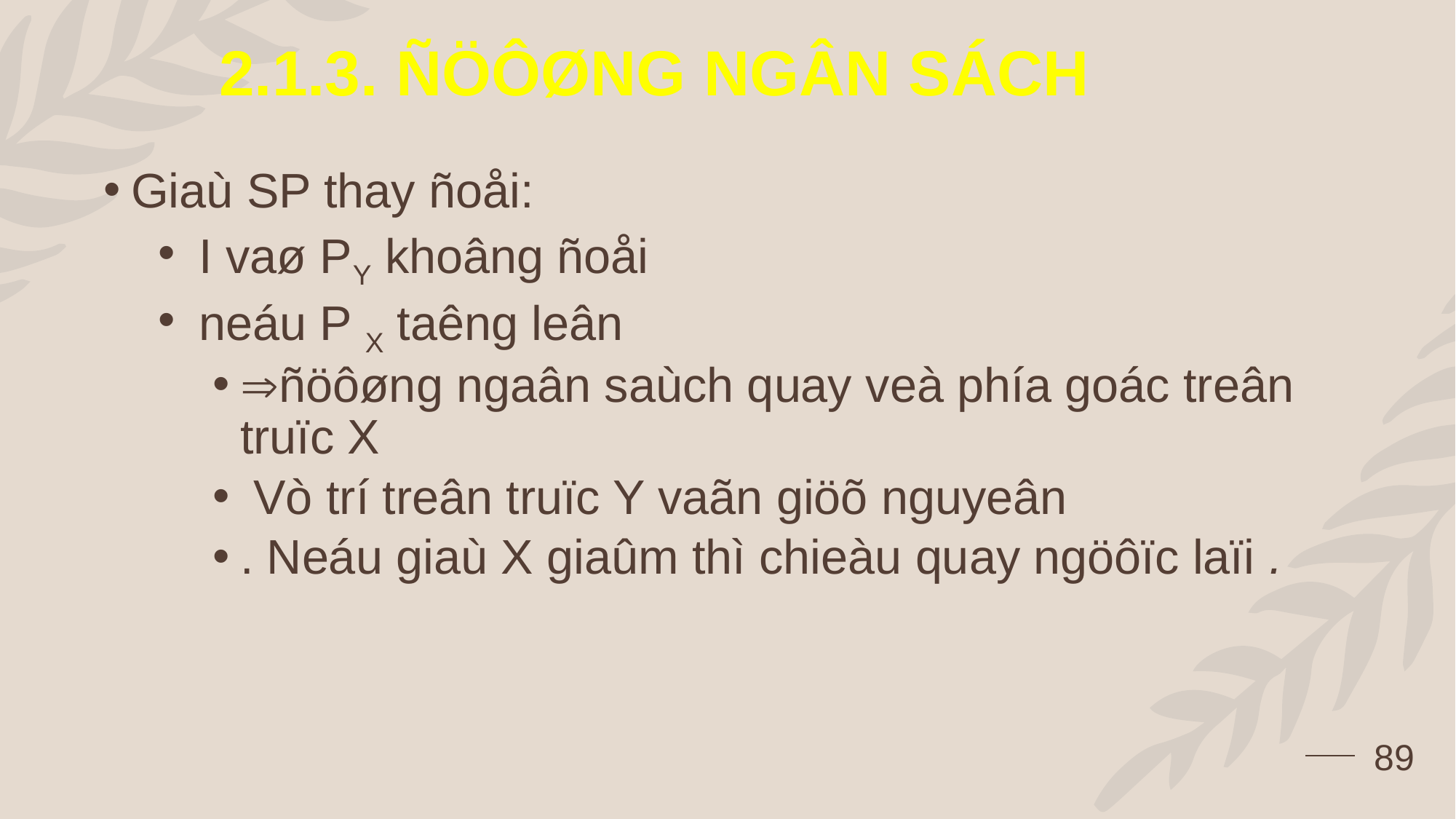

2.1.3. ÑÖÔØNG NGÂN SÁCH
Giaù SP thay ñoåi:
 I vaø PY khoâng ñoåi
 neáu P X taêng leân
⇒ñöôøng ngaân saùch quay veà phía goác treân truïc X
 Vò trí treân truïc Y vaãn giöõ nguyeân
. Neáu giaù X giaûm thì chieàu quay ngöôïc laïi .
89